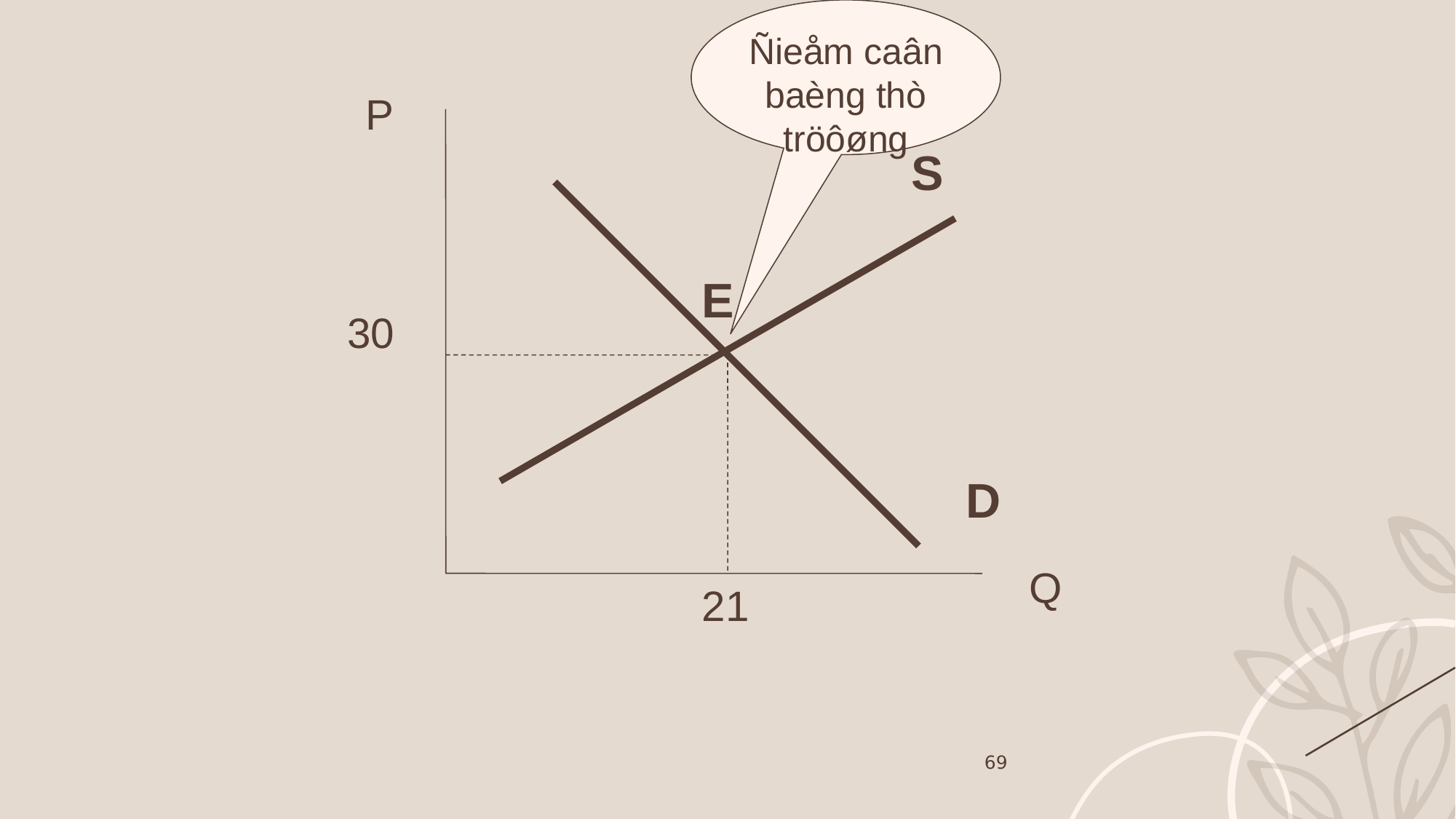

Ñieåm caân baèng thò tröôøng
P

S

E
30

D
Q

21
69